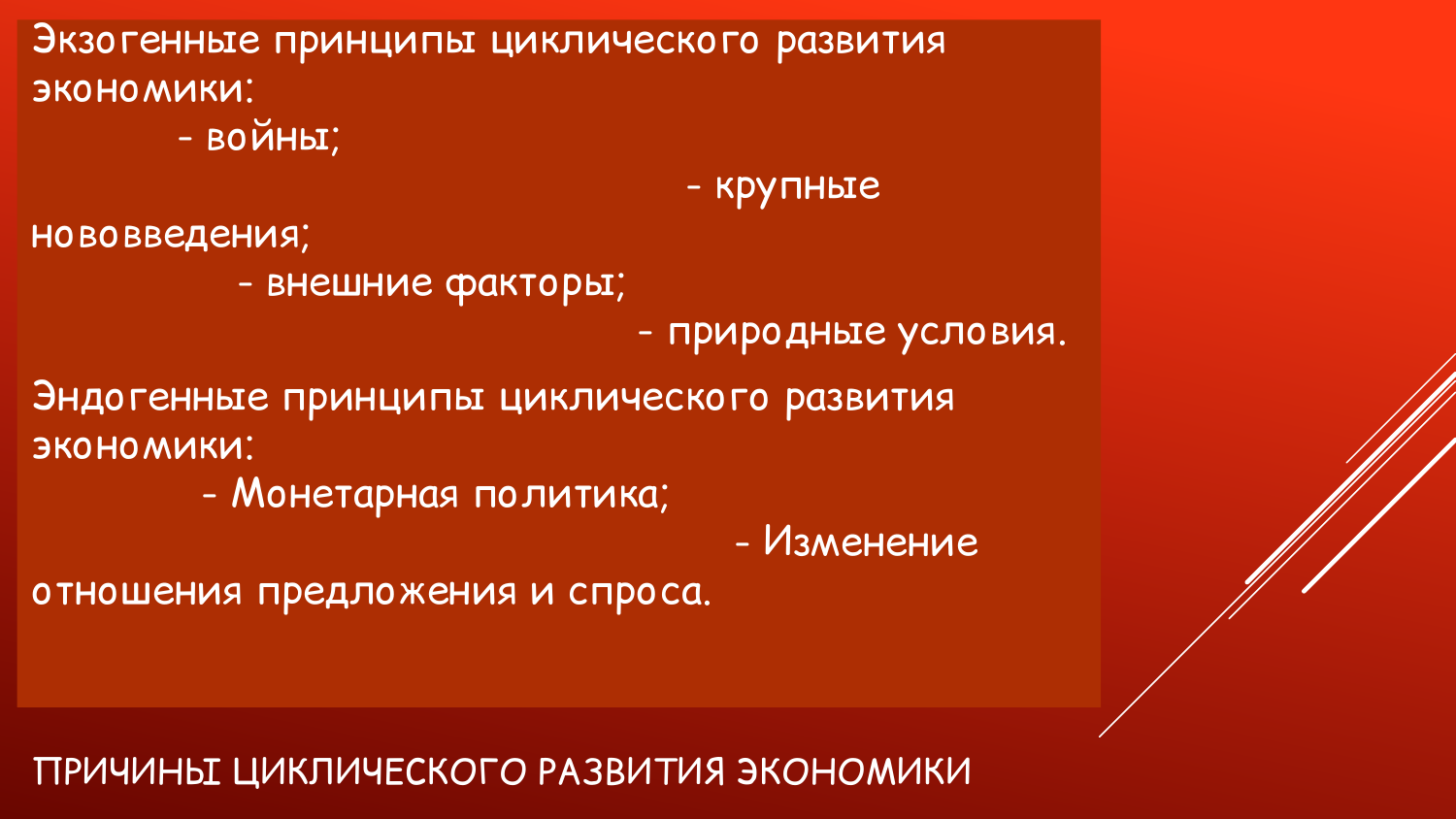

Экзогенные принципы циклического развития экономики:                                                                                 - войны;                                                                                                                    - крупные нововведения;                                                                                 - внешние факторы;                                                                                        - природные условия.
Эндогенные принципы циклического развития экономики:                                                                                   - Монетарная политика;                                                                                             - Изменение отношения предложения и спроса.

# причины циклического развития экономики